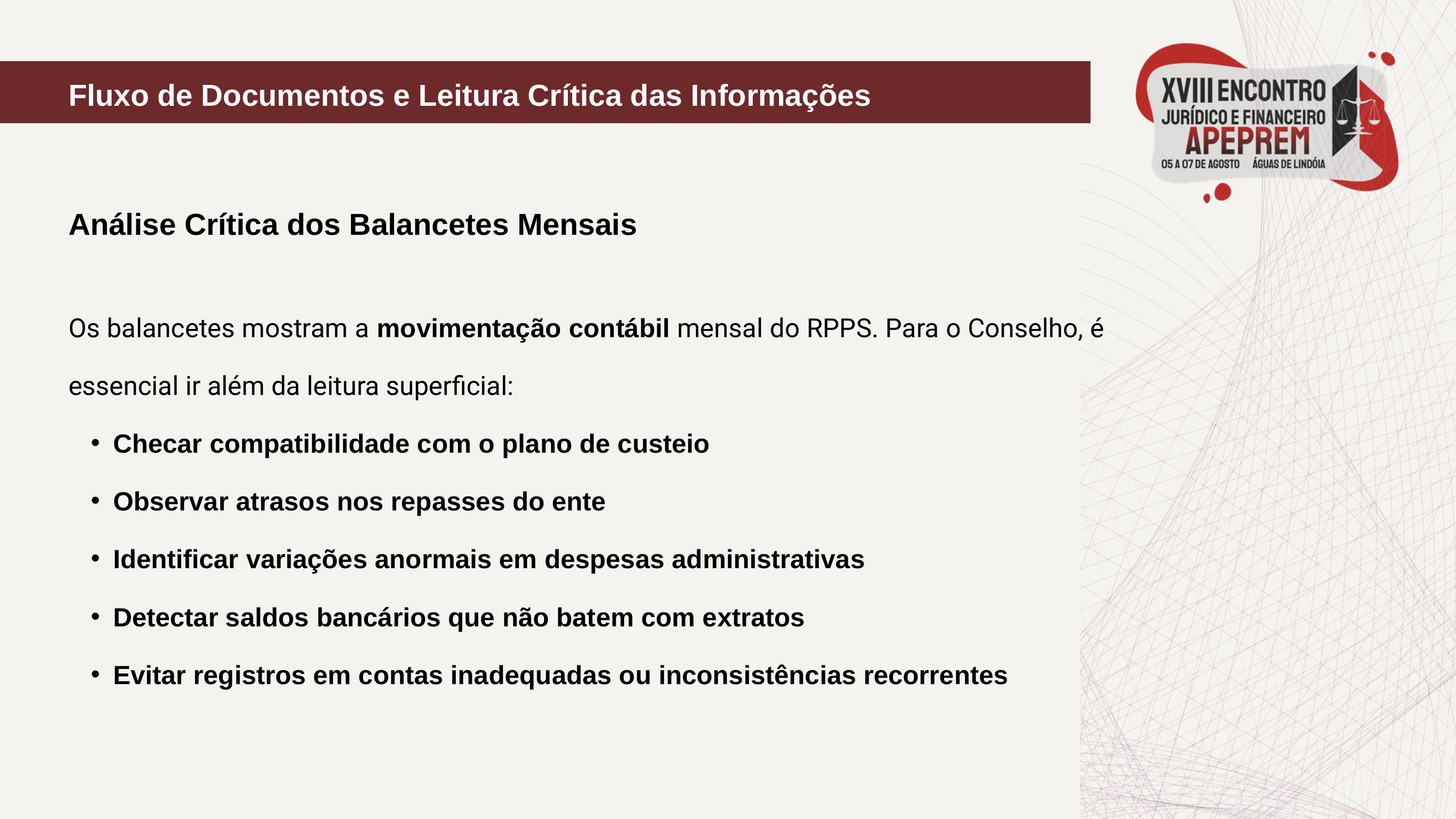

Fluxo de Documentos e Leitura Crítica das Informações
Análise Crítica dos Balancetes Mensais
Os balancetes mostram a movimentação contábil mensal do RPPS. Para o Conselho, é essencial ir além da leitura superficial:
Checar compatibilidade com o plano de custeio
Observar atrasos nos repasses do ente
Identificar variações anormais em despesas administrativas
Detectar saldos bancários que não batem com extratos
Evitar registros em contas inadequadas ou inconsistências recorrentes